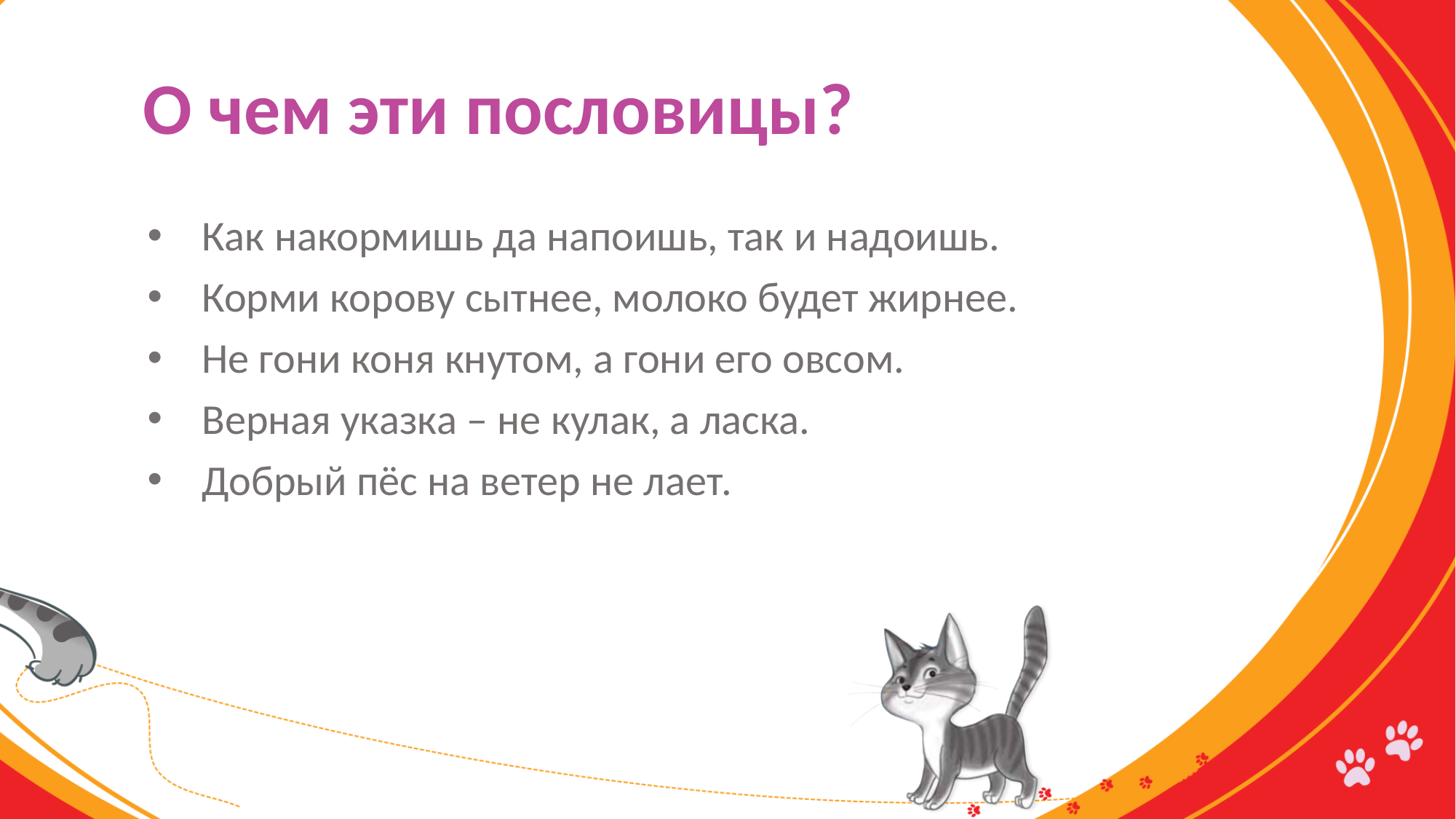

# О чем эти пословицы?
Как накормишь да напоишь, так и надоишь.
Корми корову сытнее, молоко будет жирнее.
Не гони коня кнутом, а гони его овсом.
Верная указка – не кулак, а ласка.
Добрый пёс на ветер не лает.